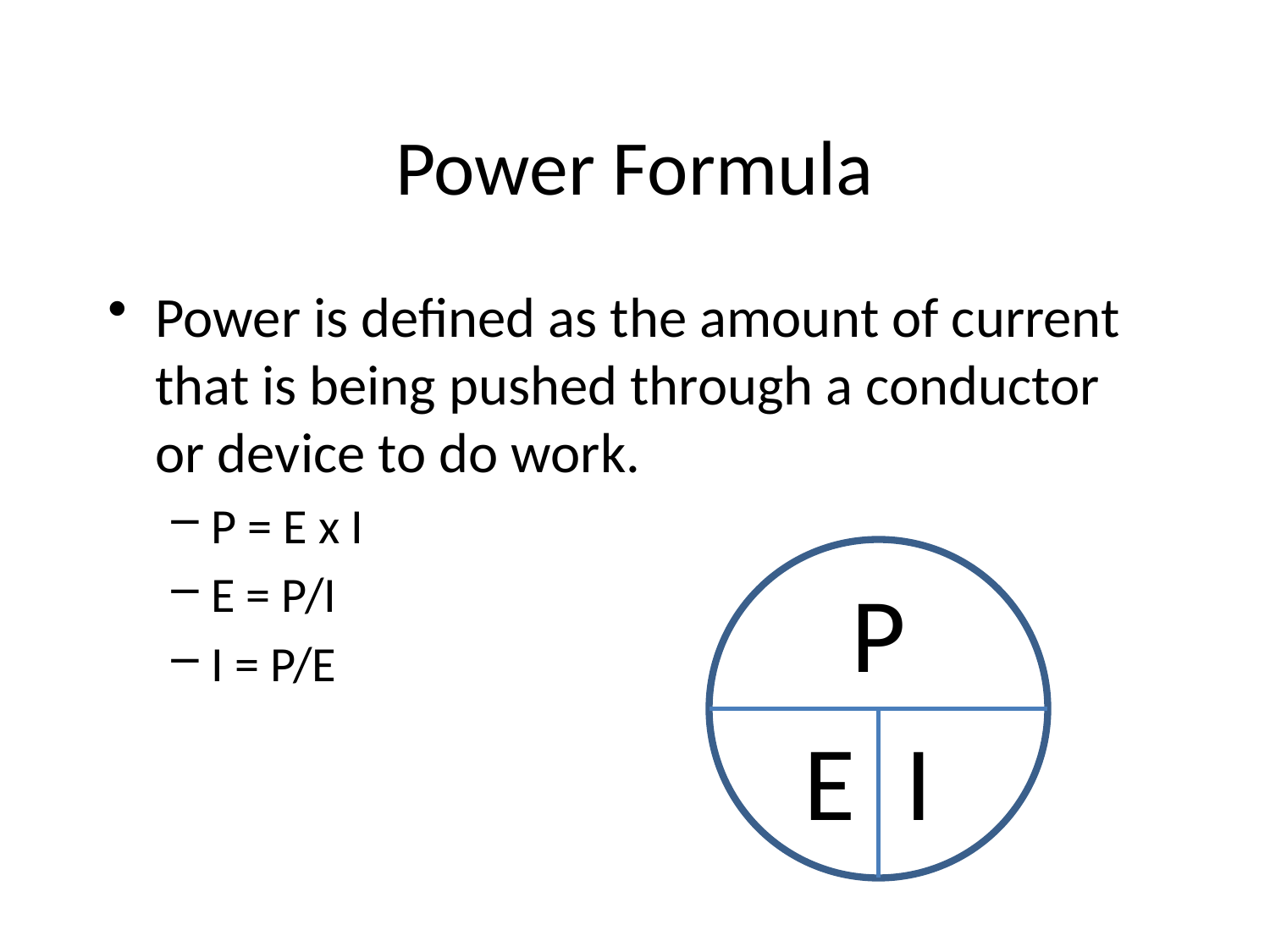

Power Formula
Power is defined as the amount of current that is being pushed through a conductor or device to do work.
P = E x I
E = P/I
I = P/E

P
E
I